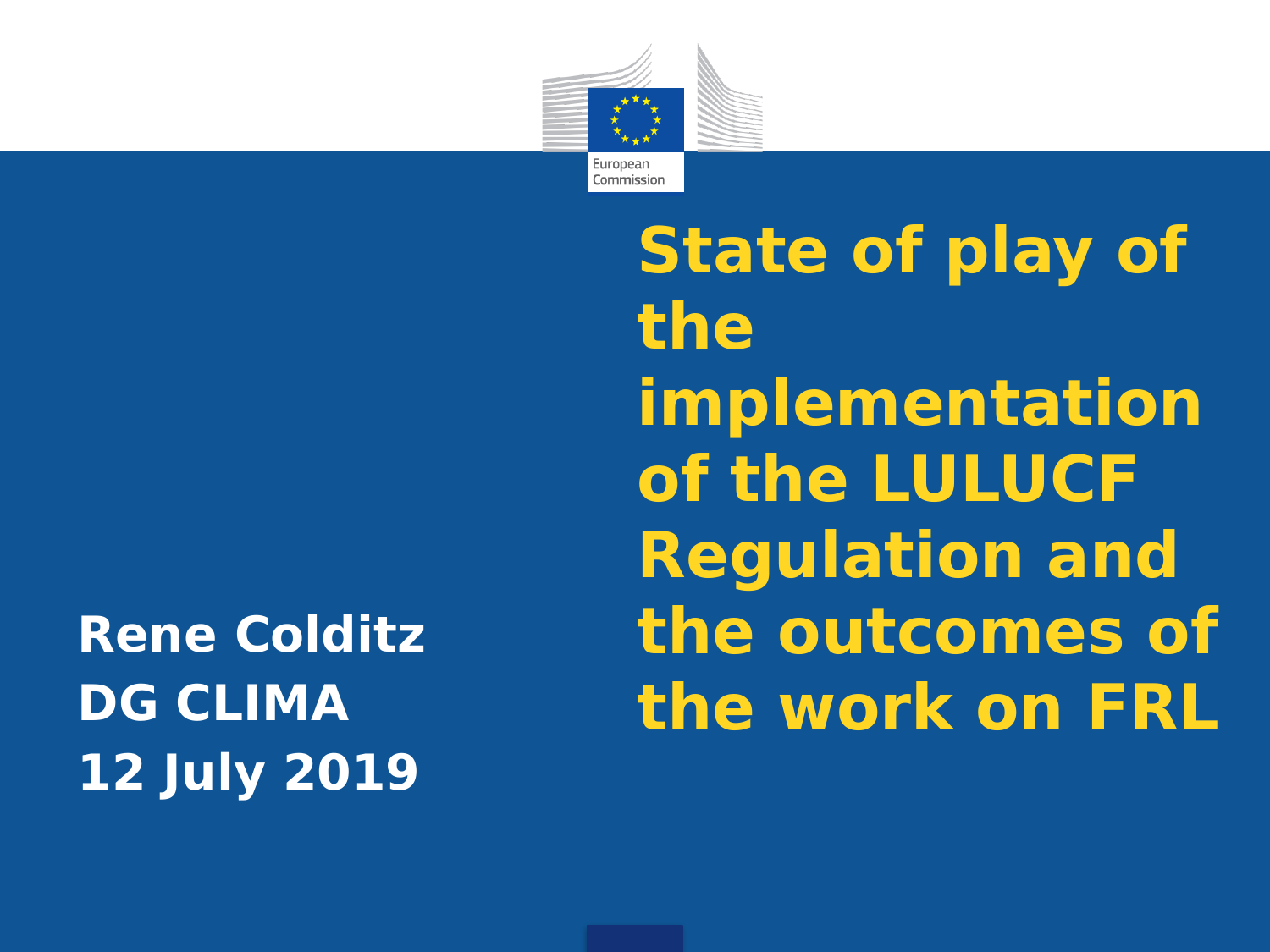

# State of play of the implementation of the LULUCF Regulation and the outcomes of the work on FRL
Rene Colditz
DG CLIMA
12 July 2019